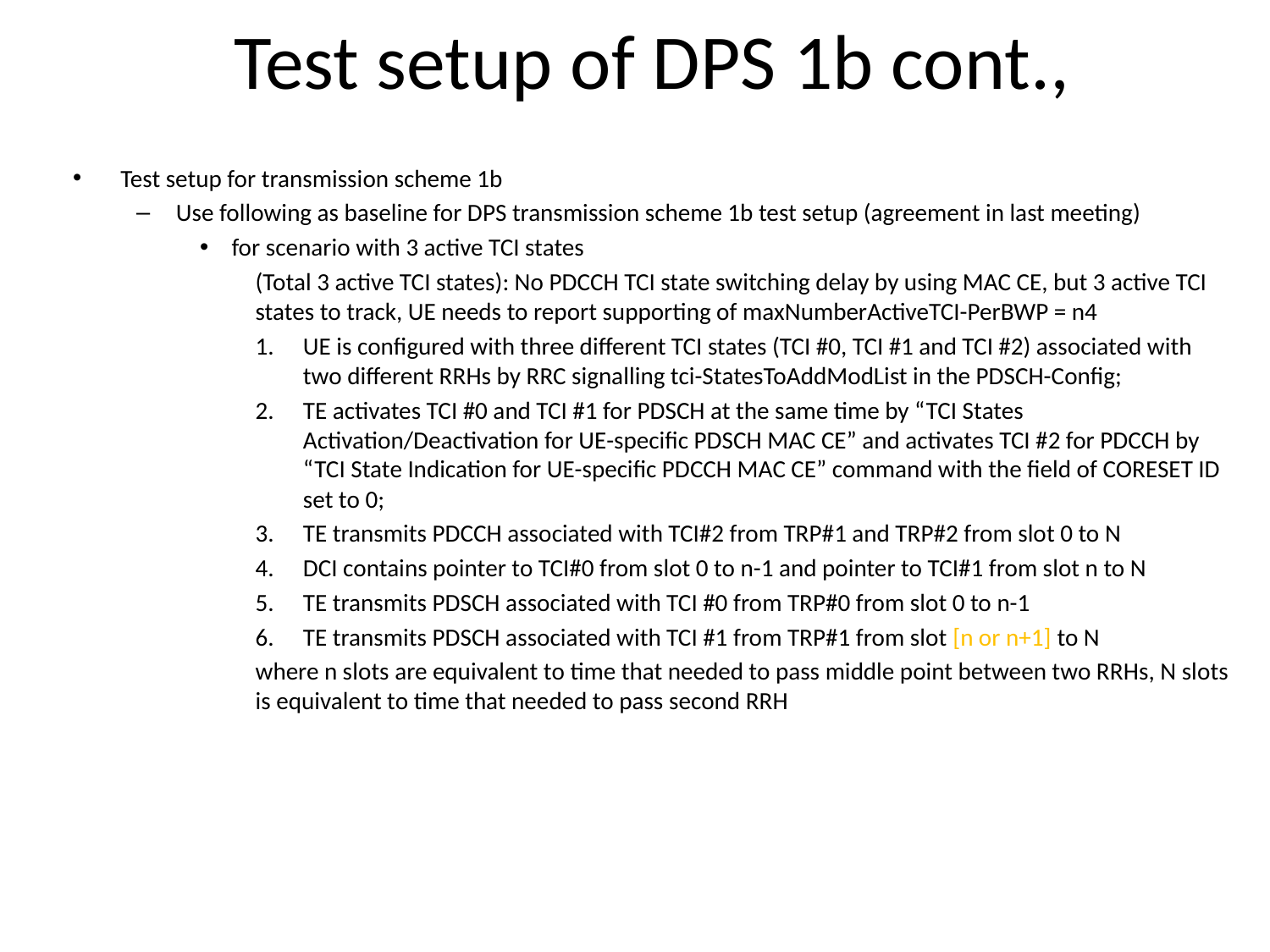

# Test setup of DPS 1b cont.,
Test setup for transmission scheme 1b
Use following as baseline for DPS transmission scheme 1b test setup (agreement in last meeting)
for scenario with 3 active TCI states
(Total 3 active TCI states): No PDCCH TCI state switching delay by using MAC CE, but 3 active TCI states to track, UE needs to report supporting of maxNumberActiveTCI-PerBWP = n4
UE is configured with three different TCI states (TCI #0, TCI #1 and TCI #2) associated with two different RRHs by RRC signalling tci-StatesToAddModList in the PDSCH-Config;
TE activates TCI #0 and TCI #1 for PDSCH at the same time by “TCI States Activation/Deactivation for UE-specific PDSCH MAC CE” and activates TCI #2 for PDCCH by “TCI State Indication for UE-specific PDCCH MAC CE” command with the field of CORESET ID set to 0;
TE transmits PDCCH associated with TCI#2 from TRP#1 and TRP#2 from slot 0 to N
DCI contains pointer to TCI#0 from slot 0 to n-1 and pointer to TCI#1 from slot n to N
TE transmits PDSCH associated with TCI #0 from TRP#0 from slot 0 to n-1
TE transmits PDSCH associated with TCI #1 from TRP#1 from slot [n or n+1] to N
where n slots are equivalent to time that needed to pass middle point between two RRHs, N slots is equivalent to time that needed to pass second RRH